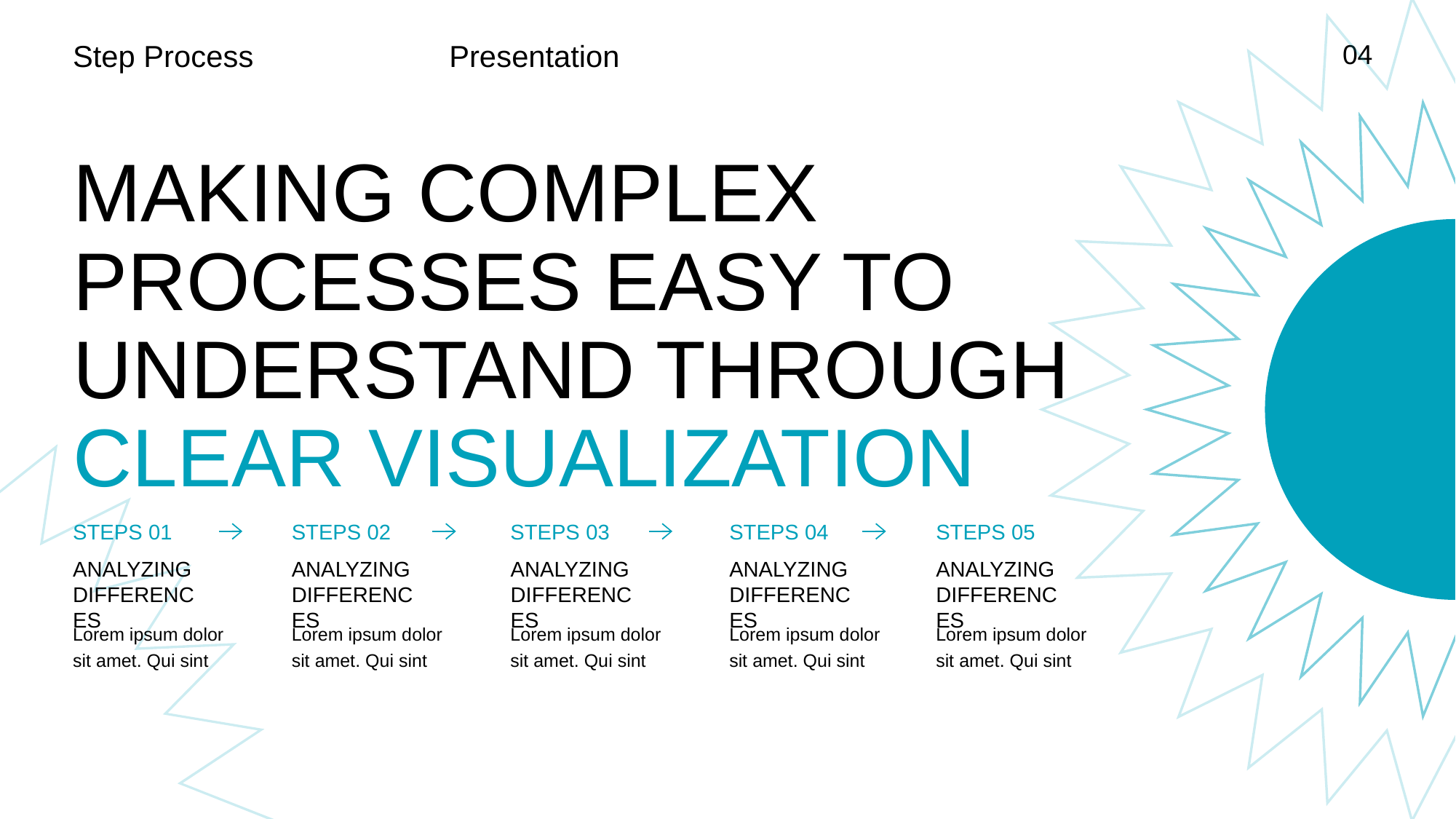

MAKING COMPLEX PROCESSES EASY TO UNDERSTAND THROUGH CLEAR VISUALIZATION

STEPS 01
STEPS 02
STEPS 03
STEPS 04
STEPS 05
ANALYZING DIFFERENCES
ANALYZING DIFFERENCES
ANALYZING DIFFERENCES
ANALYZING DIFFERENCES
ANALYZING DIFFERENCES
Lorem ipsum dolor sit amet. Qui sint
Lorem ipsum dolor sit amet. Qui sint
Lorem ipsum dolor sit amet. Qui sint
Lorem ipsum dolor sit amet. Qui sint
Lorem ipsum dolor sit amet. Qui sint